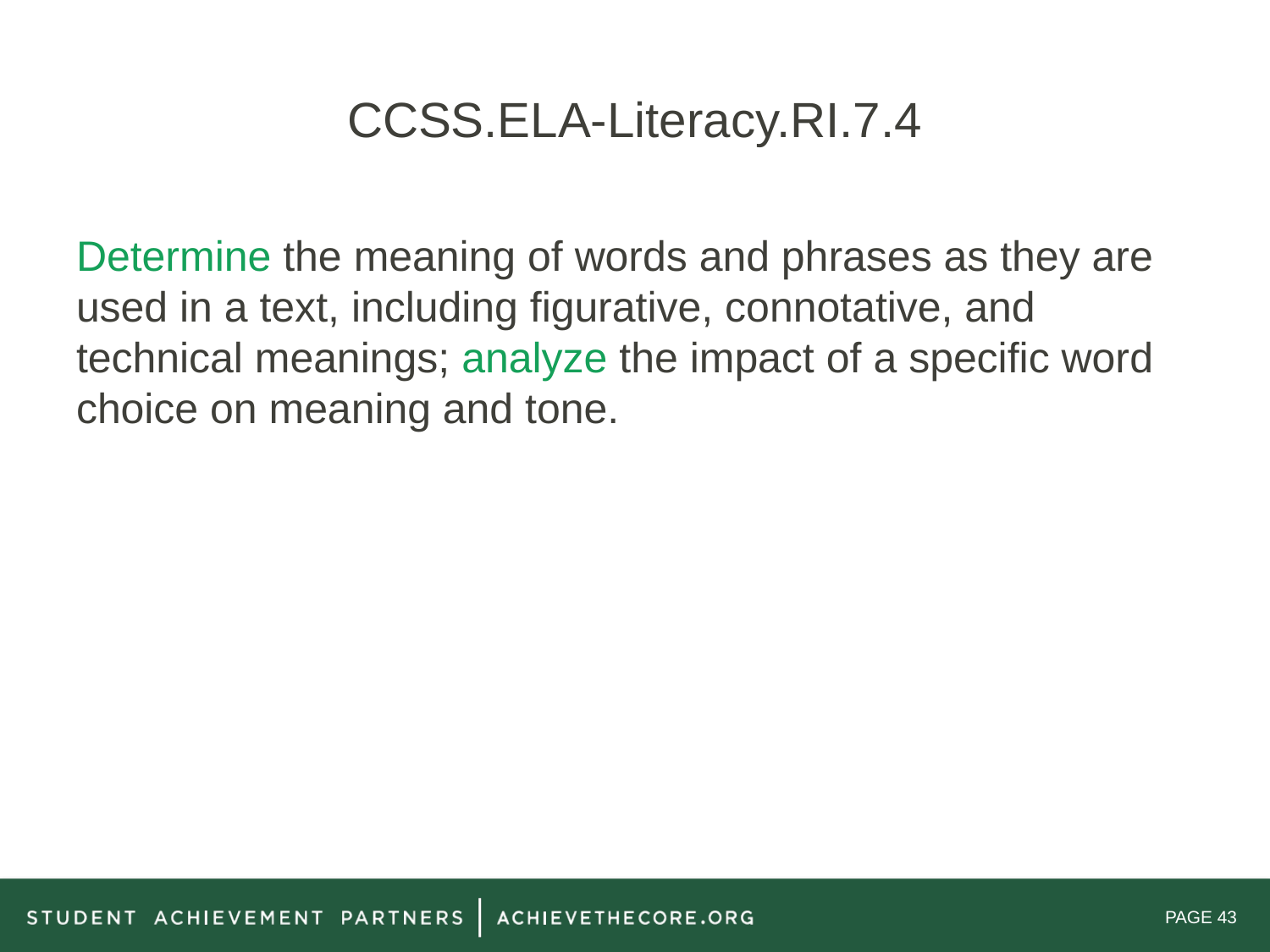

# CCSS.ELA-Literacy.RI.7.4
Determine the meaning of words and phrases as they are used in a text, including figurative, connotative, and technical meanings; analyze the impact of a specific word choice on meaning and tone.